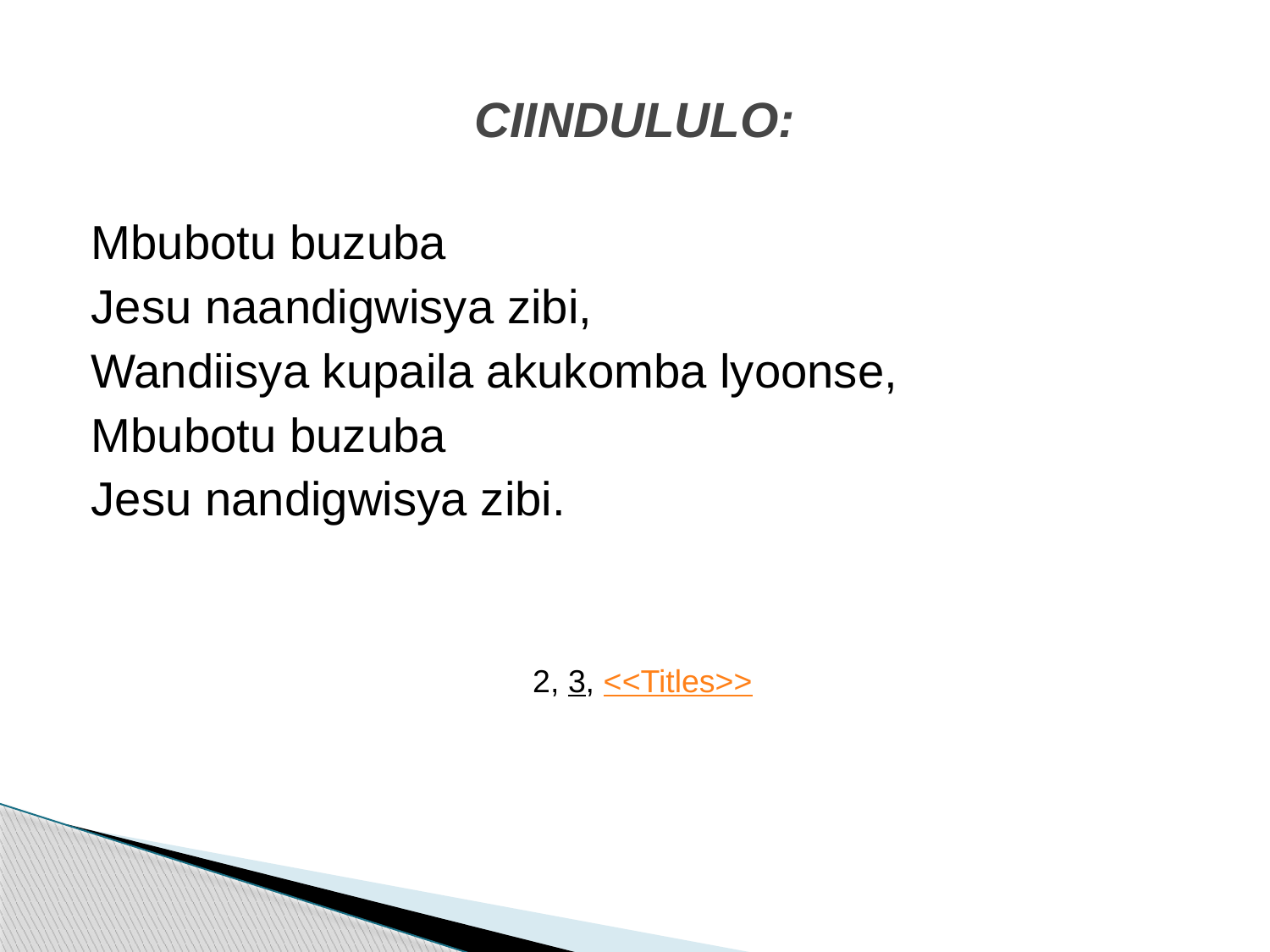

# CIINDULULO:
Mbubotu buzuba
Jesu naandigwisya zibi,
Wandiisya kupaila akukomba lyoonse,
Mbubotu buzuba
Jesu nandigwisya zibi.

2, 3, <<Titles>>